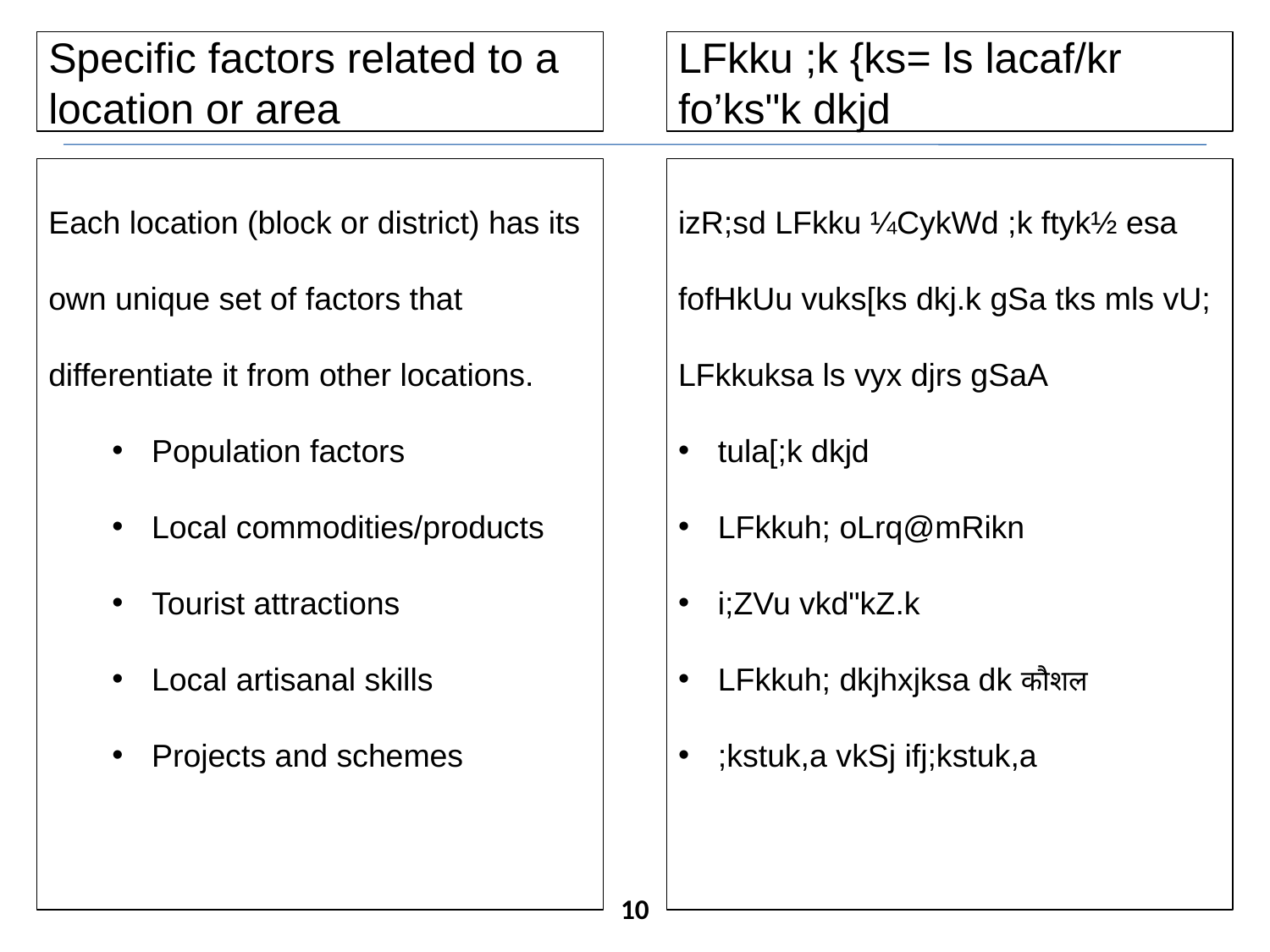

LFkku ;k {ks= ls lacaf/kr fo’ks"k dkjd
Specific factors related to a location or area

izR;sd LFkku ¼CykWd ;k ftyk½ esa fofHkUu vuks[ks dkj.k gSa tks mls vU; LFkkuksa ls vyx djrs gSaA
tula[;k dkjd
LFkkuh; oLrq@mRikn
i;ZVu vkd"kZ.k
LFkkuh; dkjhxjksa dk कौशल
;kstuk,a vkSj ifj;kstuk,a

Each location (block or district) has its own unique set of factors that differentiate it from other locations.
Population factors
Local commodities/products
Tourist attractions
Local artisanal skills
Projects and schemes

10